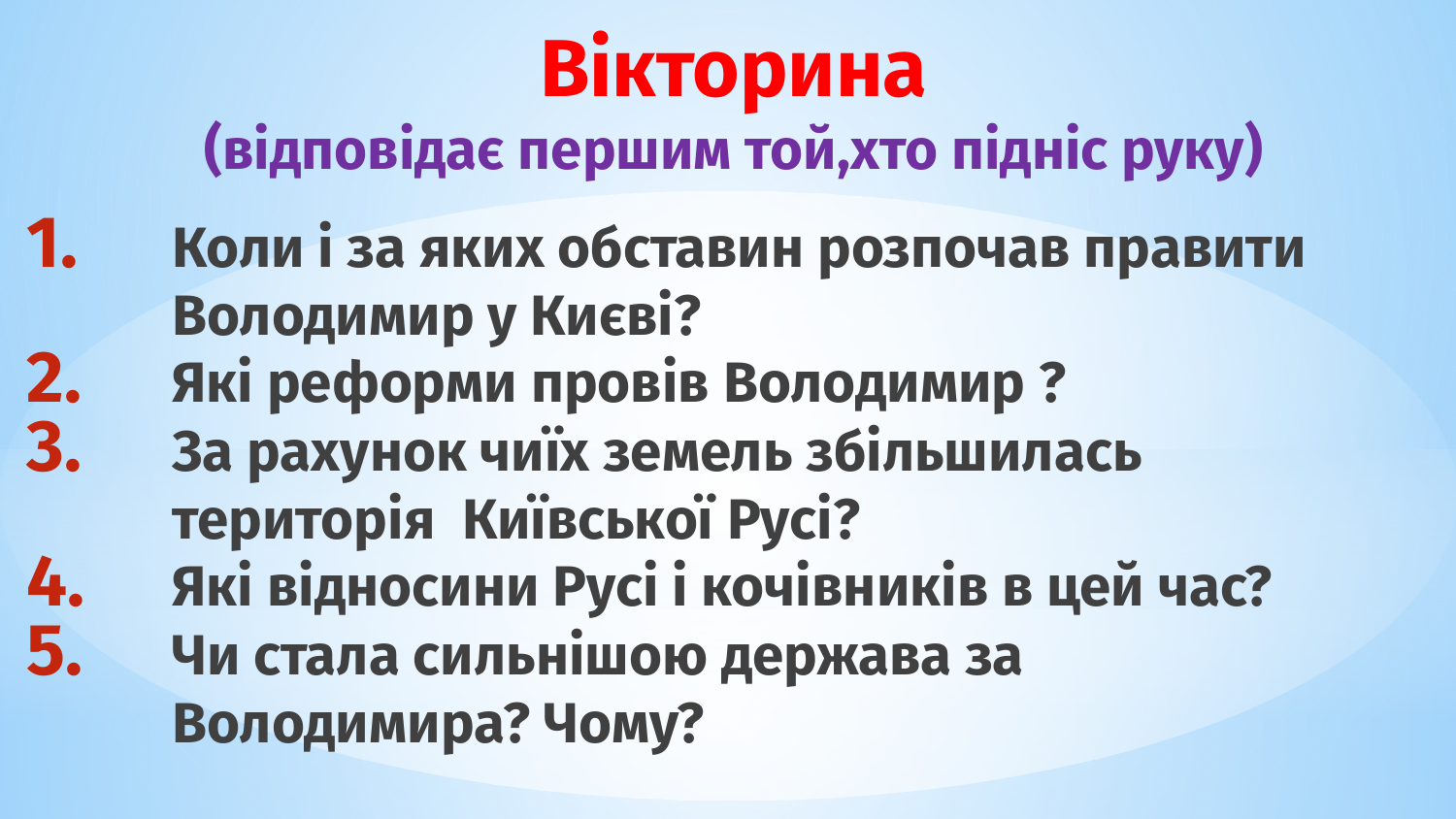

# Вікторина (відповідає першим той,хто підніс руку)
Коли і за яких обставин розпочав правити Володимир у Києві?
Які реформи провів Володимир ?
За рахунок чиїх земель збільшилась територія  Київської Русі?
Які відносини Русі і кочівників в цей час?
Чи стала сильнішою держава за Володимира? Чому?